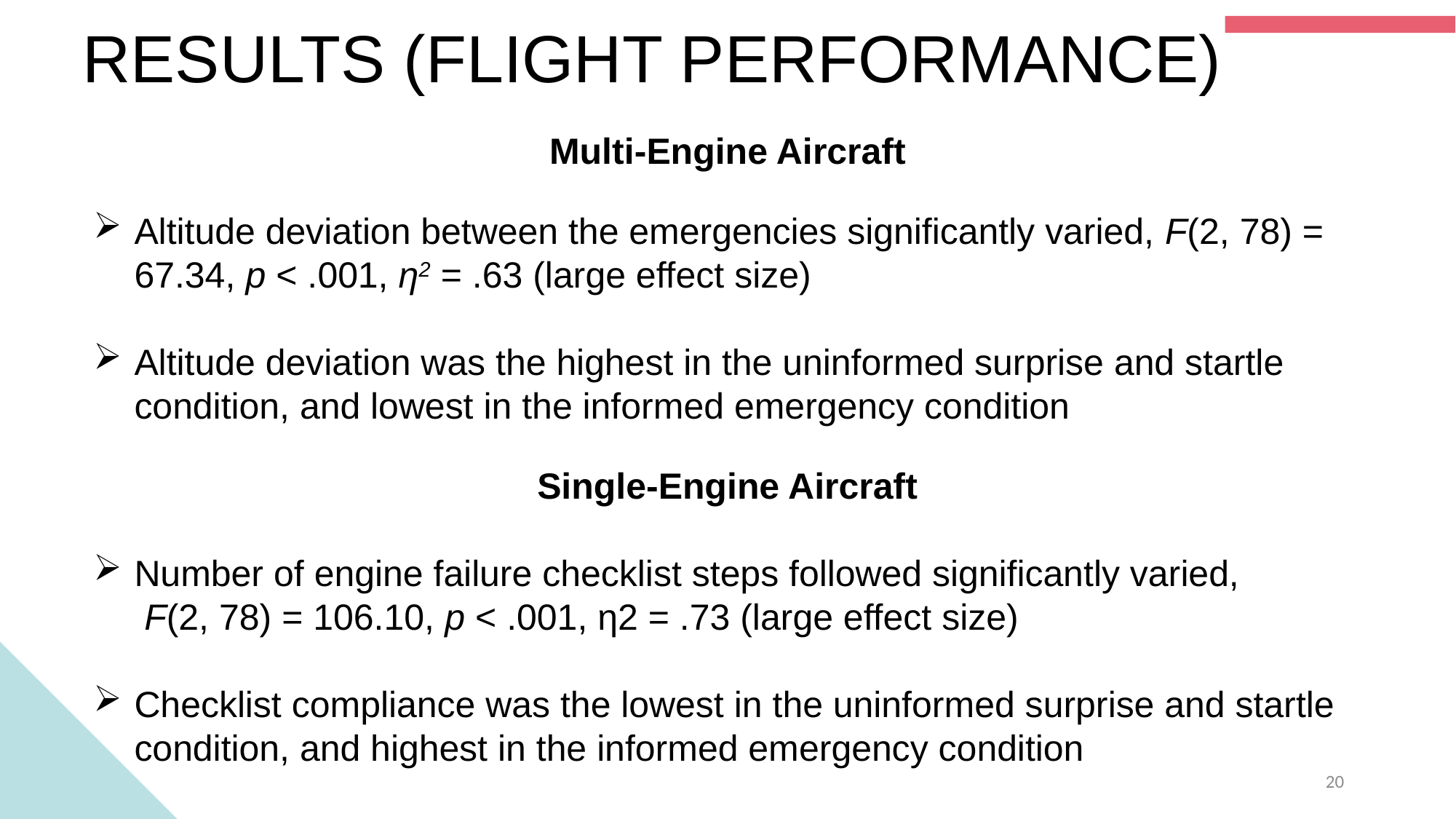

RESULTS (FLIGHT PERFORMANCE)

Multi-Engine Aircraft

Altitude deviation between the emergencies significantly varied, F(2, 78) = 67.34, p < .001, η2 = .63 (large effect size)

Altitude deviation was the highest in the uninformed surprise and startle condition, and lowest in the informed emergency condition

Single-Engine Aircraft

Number of engine failure checklist steps followed significantly varied,
     F(2, 78) = 106.10, p < .001, η2 = .73 (large effect size)

Checklist compliance was the lowest in the uninformed surprise and startle condition, and highest in the informed emergency condition

20